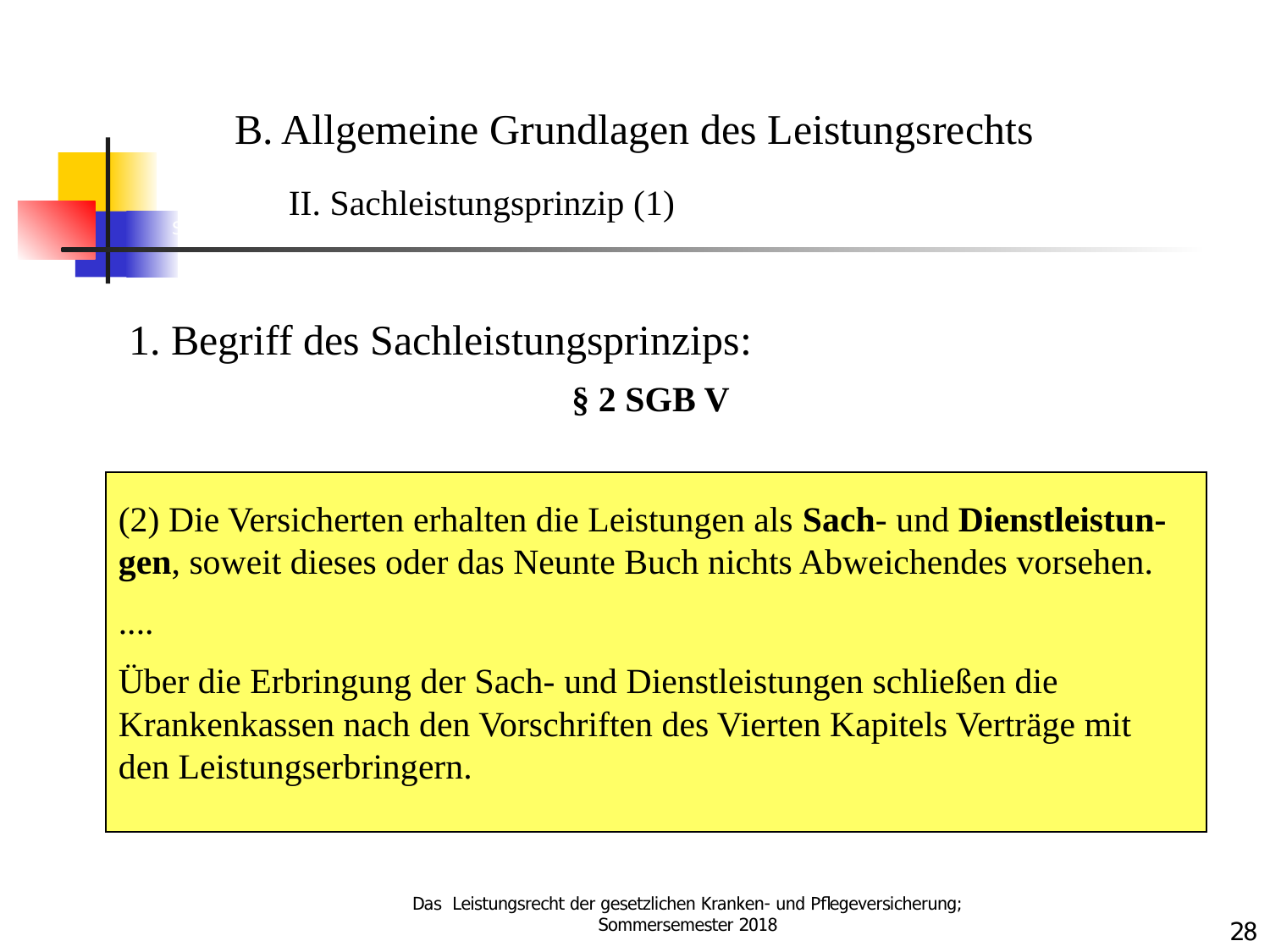

Sachleistung 1
B. Allgemeine Grundlagen des Leistungsrechts
	II. Sachleistungsprinzip (1)
1. Begriff des Sachleistungsprinzips:
§ 2 SGB V

(2) Die Versicherten erhalten die Leistungen als Sach- und Dienstleistun-gen, soweit dieses oder das Neunte Buch nichts Abweichendes vorsehen.
....
Über die Erbringung der Sach- und Dienstleistungen schließen die Krankenkassen nach den Vorschriften des Vierten Kapitels Verträge mit den Leistungserbringern.

Das  Leistungsrecht der gesetzlichen Kranken- und Pflegeversicherung; Sommersemester 2018
28